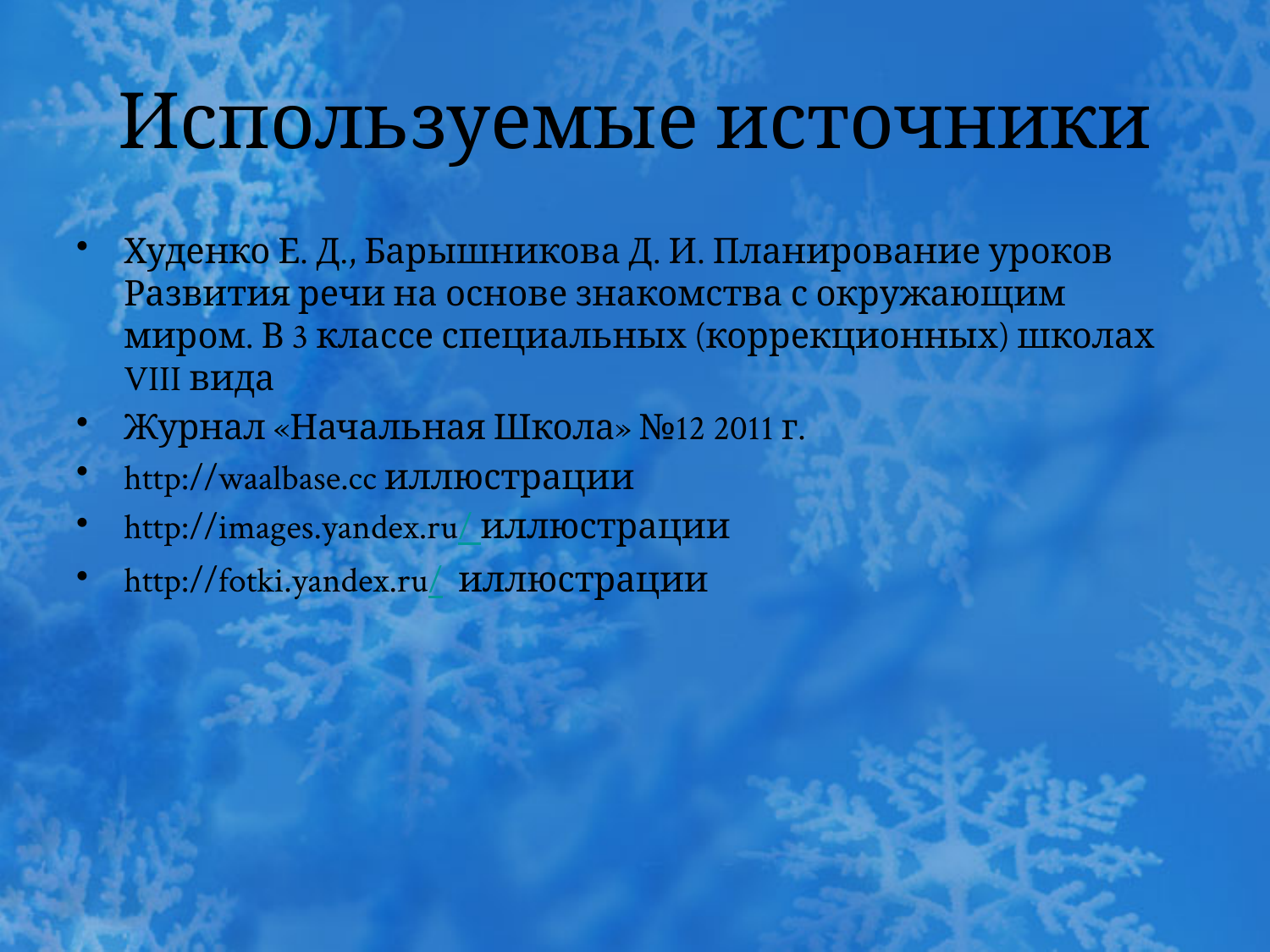

# Используемые источники
Худенко Е. Д., Барышникова Д. И. Планирование уроков Развития речи на основе знакомства с окружающим миром. В 3 классе специальных (коррекционных) школах VIII вида
Журнал «Начальная Школа» №12 2011 г.
http://waalbase.cc иллюстрации
http://images.yandex.ru/ иллюстрации
http://fotki.yandex.ru/  иллюстрации